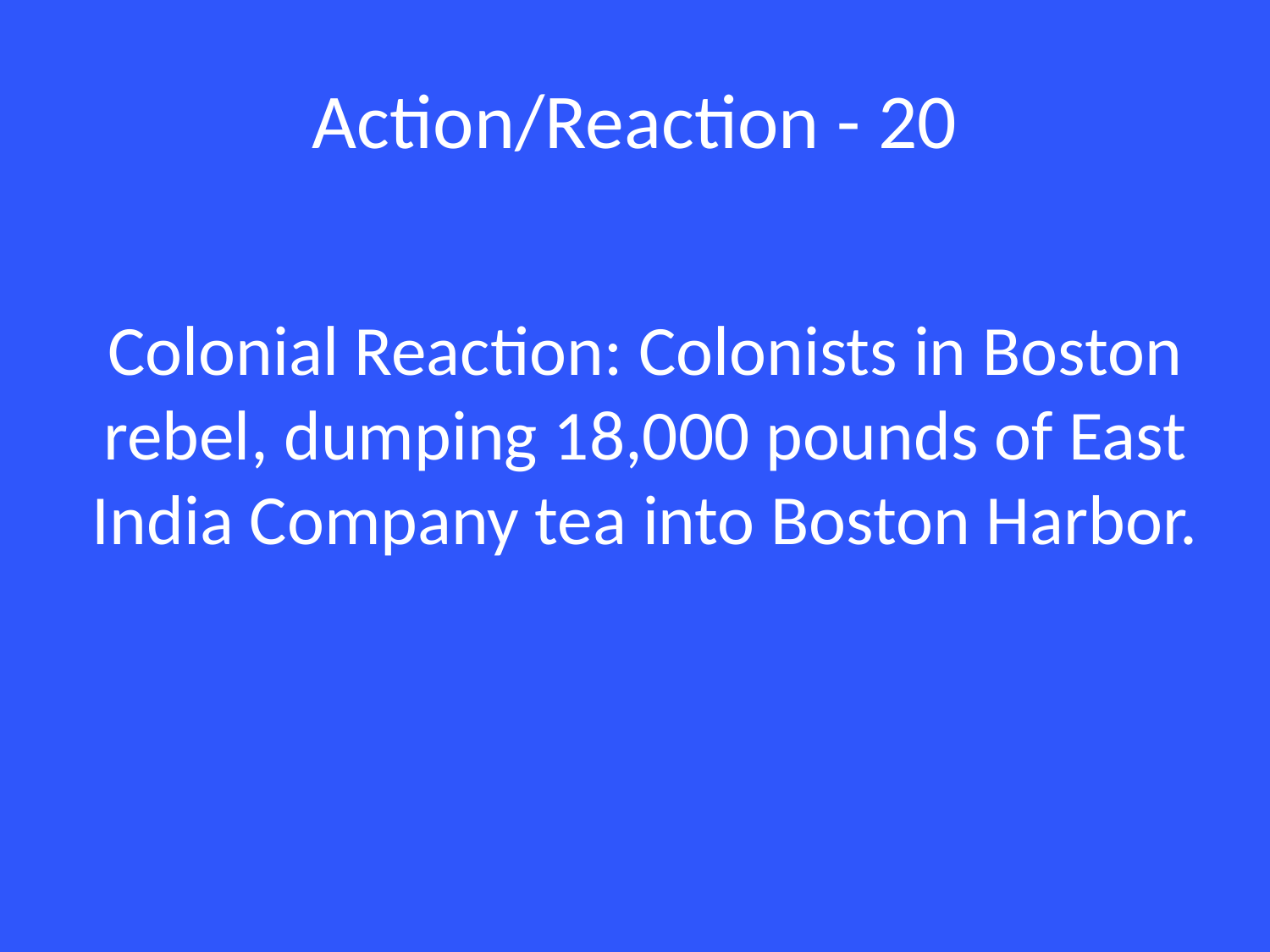

# Action/Reaction - 20

Colonial Reaction: Colonists in Boston rebel, dumping 18,000 pounds of East India Company tea into Boston Harbor.